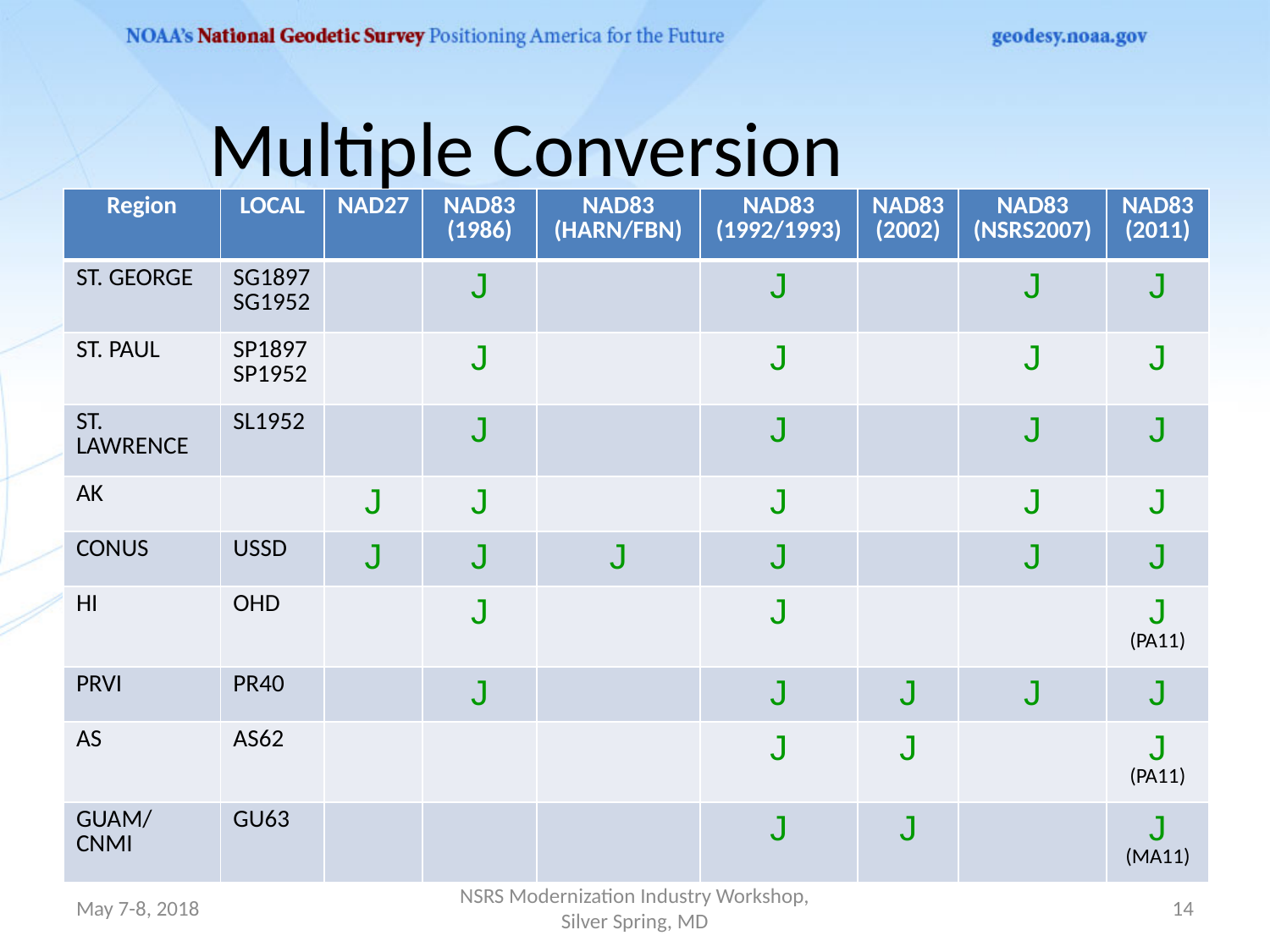

# Multiple Conversion
| Region | LOCAL | NAD27 | NAD83 (1986) | NAD83 (HARN/FBN) | NAD83 (1992/1993) | NAD83 (2002) | NAD83 (NSRS2007) | NAD83 (2011) |
| --- | --- | --- | --- | --- | --- | --- | --- | --- |
| ST. GEORGE | SG1897 SG1952 |  | J |  | J |  | J | J |
| ST. PAUL | SP1897 SP1952 |  | J |  | J |  | J | J |
| ST. LAWRENCE | SL1952 |  | J |  | J |  | J | J |
| AK |  | J | J |  | J |  | J | J |
| CONUS | USSD | J | J | J | J |  | J | J |
| HI | OHD |  | J |  | J |  |  | J (PA11) |
| PRVI | PR40 |  | J |  | J | J | J | J |
| AS | AS62 |  |  |  | J | J |  | J (PA11) |
| GUAM/ CNMI | GU63 |  |  |  | J | J |  | J (MA11) |
Datum list
May 7-8, 2018
NSRS Modernization Industry Workshop, Silver Spring, MD
14